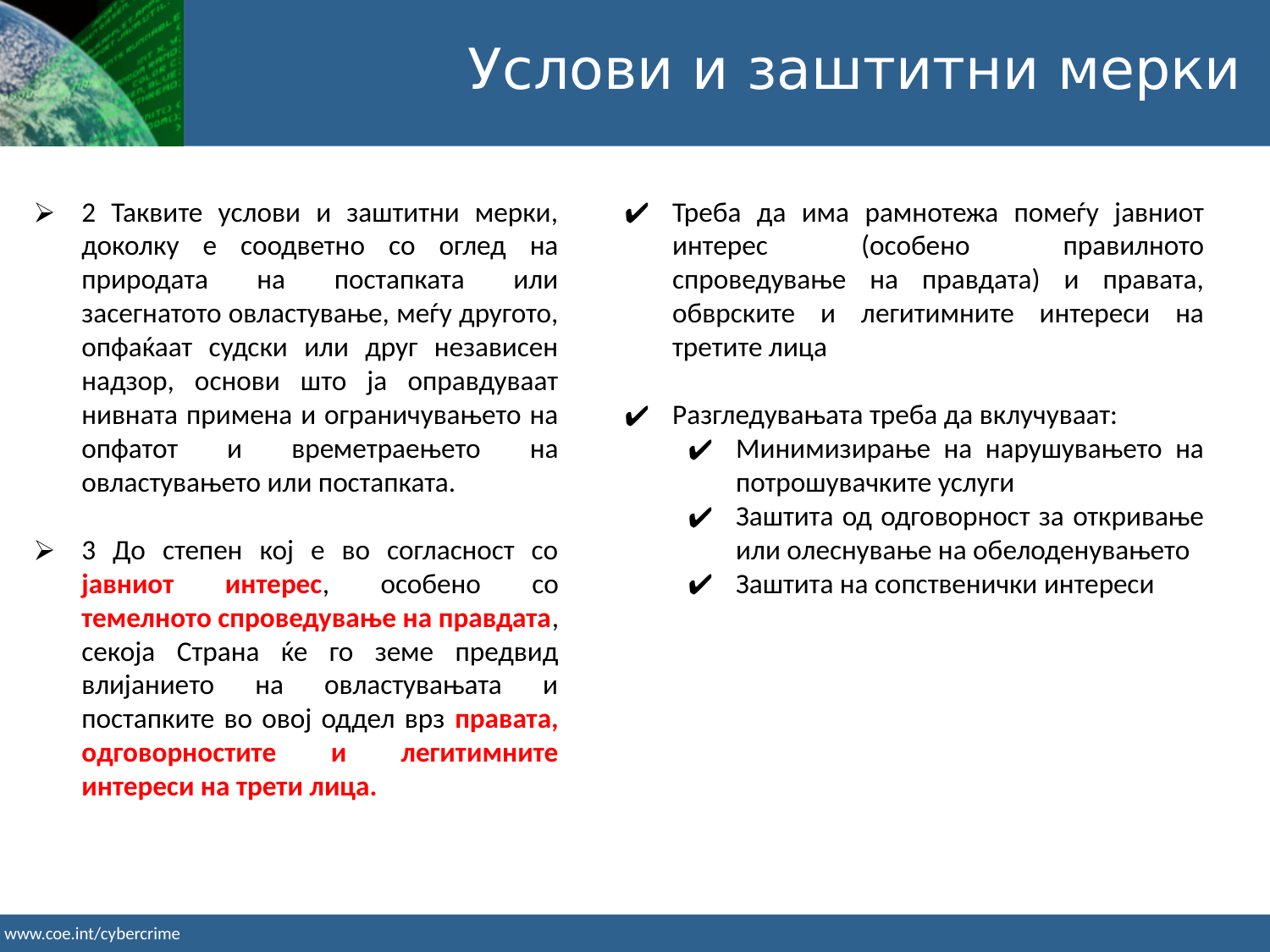

Услови и заштитни мерки
2 Таквите услови и заштитни мерки, доколку е соодветно со оглед на природата на постапката или засегнатото овластување, меѓу другото, опфаќаат судски или друг независен надзор, основи што ја оправдуваат нивната примена и ограничувањето на опфатот и времетраењето на овластувањето или постапката.

3 До степен кој е во согласност со јавниот интерес, особено со темелното спроведување на правдата, секоја Страна ќе го земе предвид влијанието на овластувањата и постапките во овој оддел врз правата, одговорностите и легитимните интереси на трети лица.
Треба да има рамнотежа помеѓу јавниот интерес (особено правилното спроведување на правдата) и правата, обврските и легитимните интереси на третите лица

Разгледувањата треба да вклучуваат:
Минимизирање на нарушувањето на потрошувачките услуги
Заштита од одговорност за откривање или олеснување на обелоденувањето
Заштита на сопственички интереси